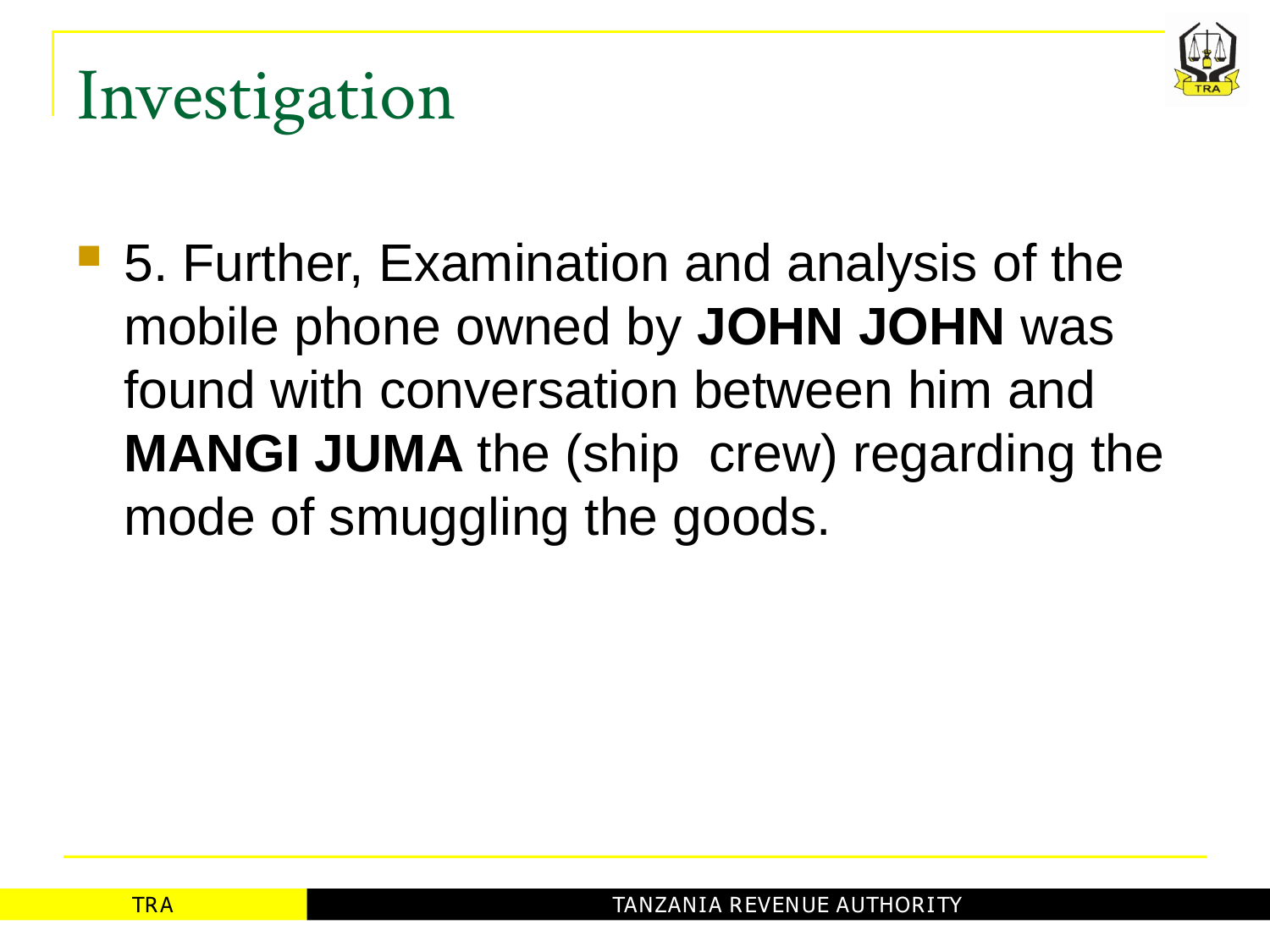

# Investigation
5. Further, Examination and analysis of the mobile phone owned by JOHN JOHN was found with conversation between him and  MANGI JUMA the (ship  crew) regarding the mode of smuggling the goods.